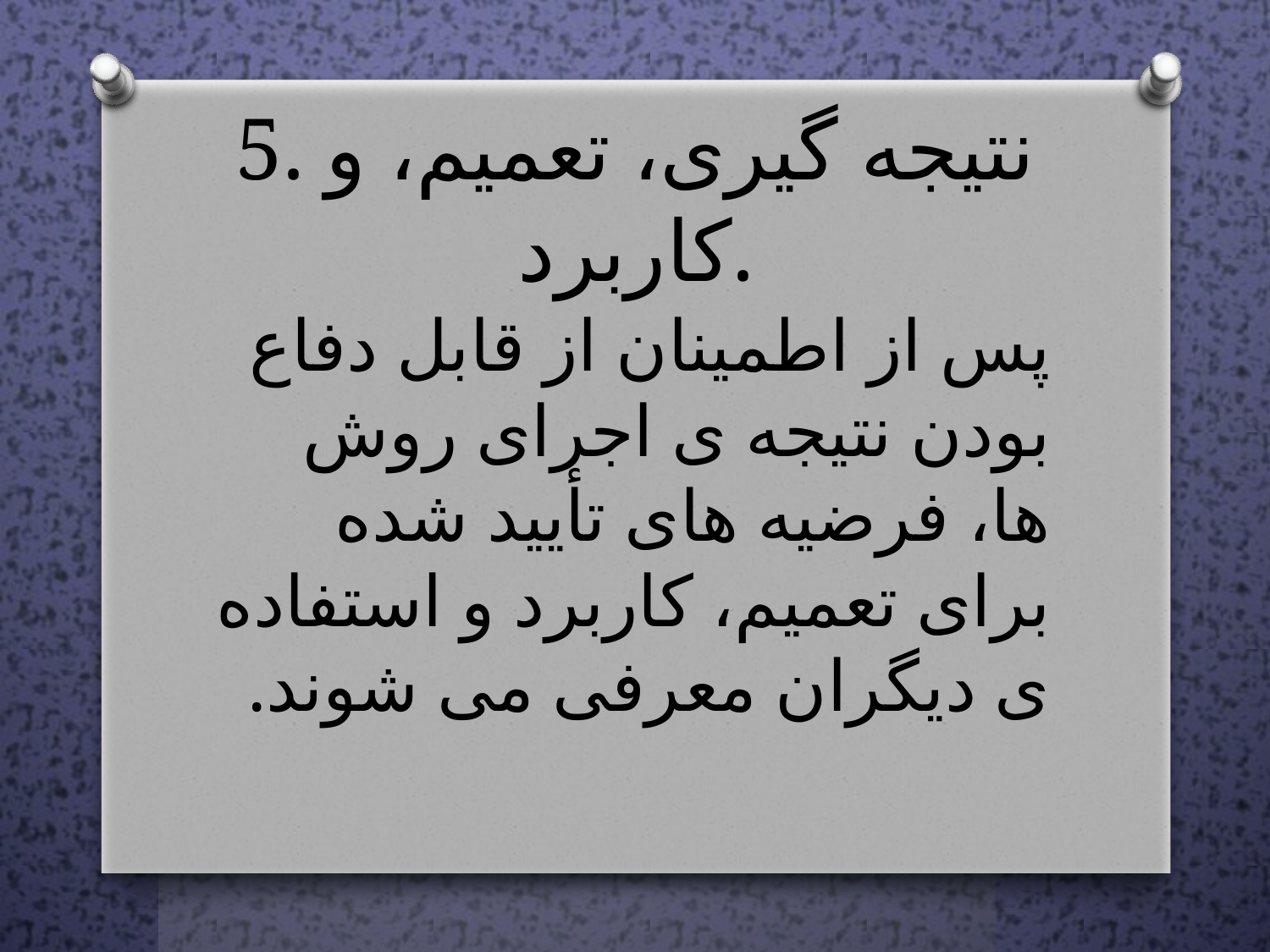

# 5. نتیجه گیری، تعمیم، و کاربرد.
پس از اطمینان از قابل دفاع بودن نتیجه ی اجرای روش ها، فرضیه های تأیید شده برای تعمیم، کاربرد و استفاده ی دیگران معرفی می شوند.